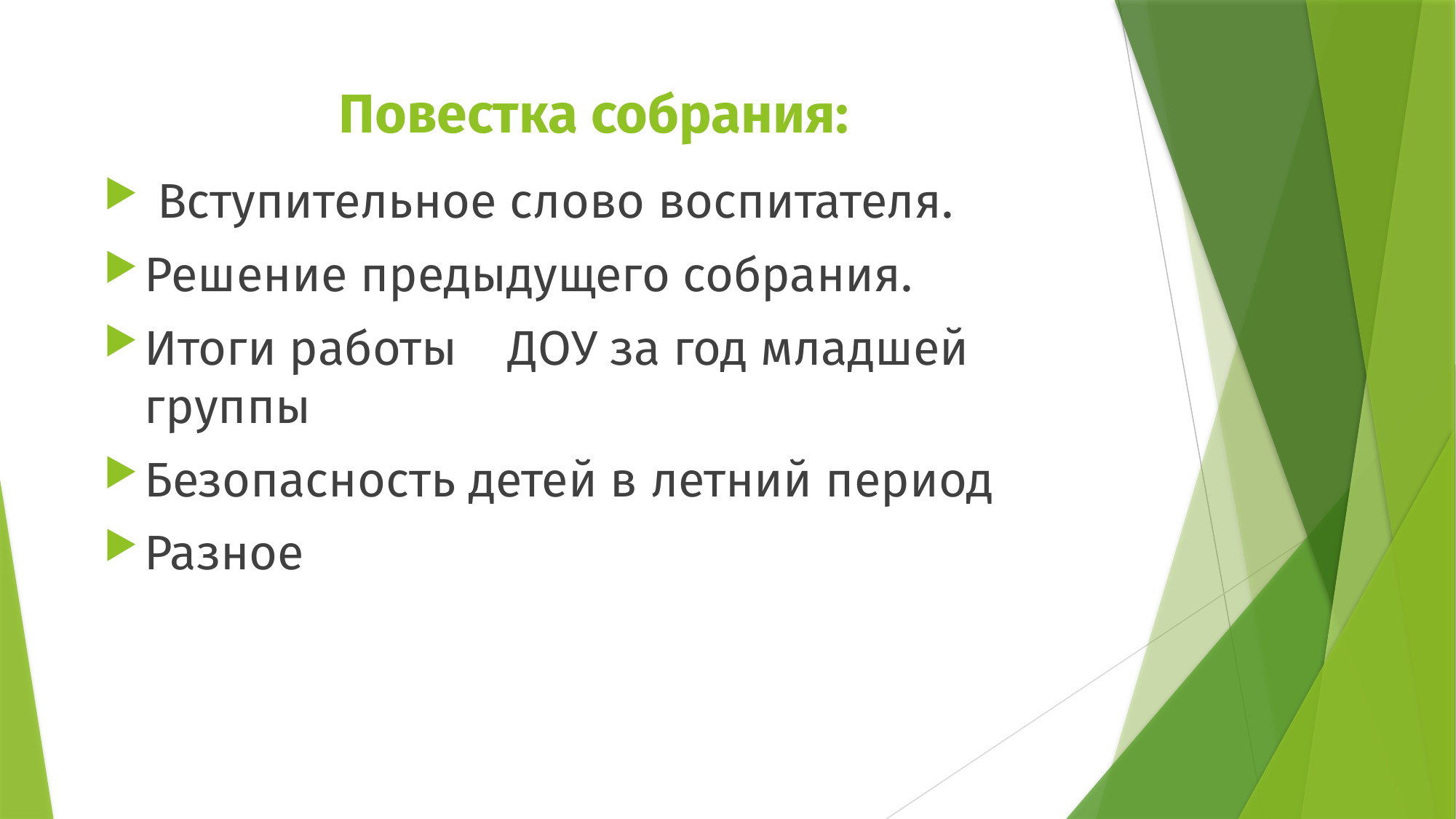

# Повестка собрания:
 Вступительное слово воспитателя.
Решение предыдущего собрания.
Итоги работы    ДОУ за год младшей группы
Безопасность детей в летний период
Разное